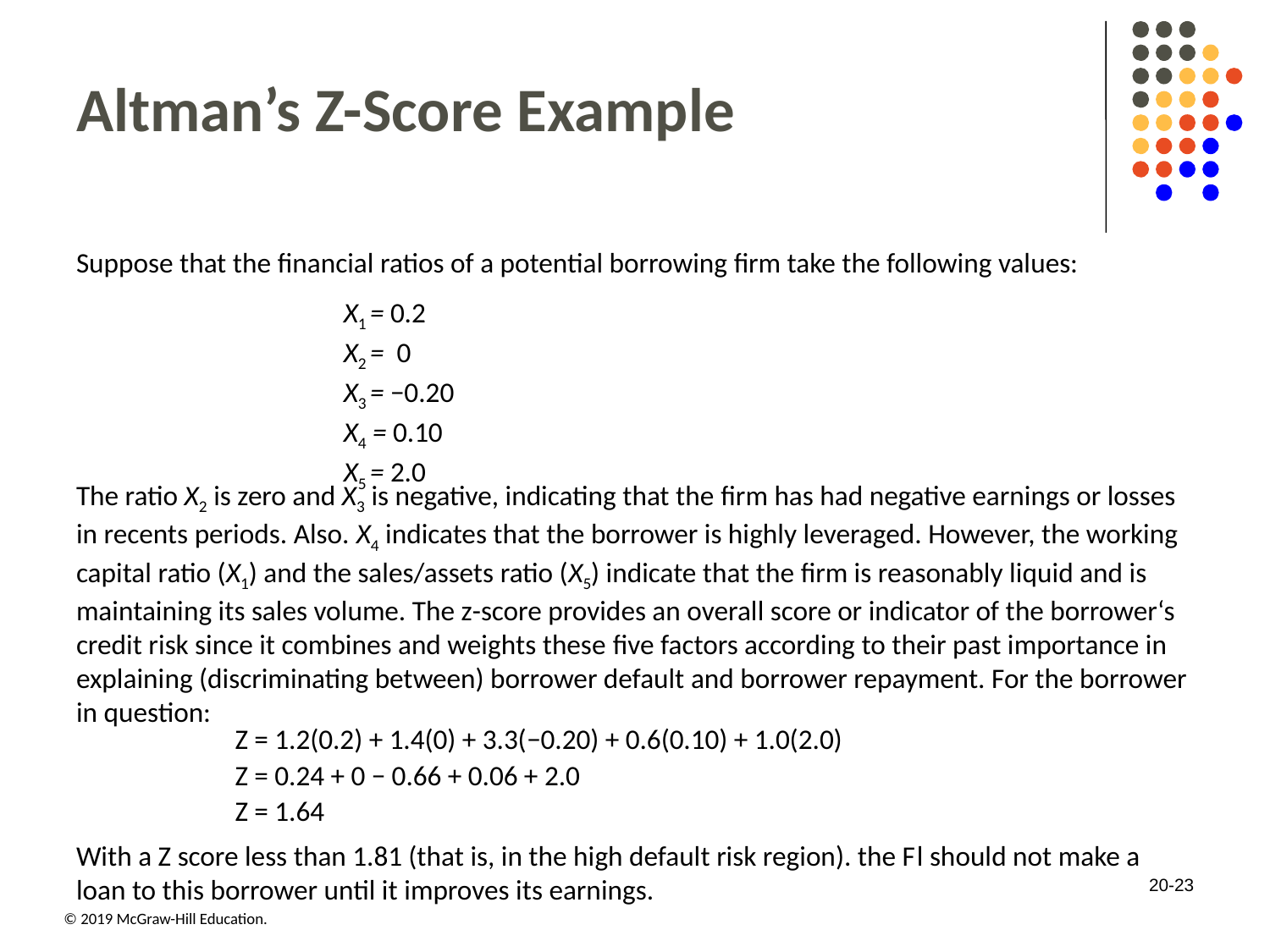

# Altman’s Z-Score Example
Suppose that the ﬁnancial ratios of a potential borrowing firm take the following values:
X1 = 0.2
X2 =  0
X3 = −0.20
X4 = 0.10
X5 = 2.0

The ratio X2 is zero and X3 is negative, indicating that the ﬁrm has had negative earnings or losses in recents periods. Also. X4 indicates that the borrower is highly leveraged. However, the working capital ratio (X1) and the sales/assets ratio (X5) indicate that the ﬁrm is reasonably liquid and is maintaining its sales volume. The z-score provides an overall score or indicator of the borrower‘s credit risk since it combines and weights these ﬁve factors according to their past importance in explaining (discriminating between) borrower default and borrower repayment. For the borrower in question:
Z = 1.2(0.2) + 1.4(0) + 3.3(−0.20) + 0.6(0.10) + 1.0(2.0)
Z = 0.24 + 0 − 0.66 + 0.06 + 2.0
Z = 1.64
With a Z score less than 1.81 (that is, in the high default risk region). the F l should not make a loan to this borrower until it improves its earnings.
20-23